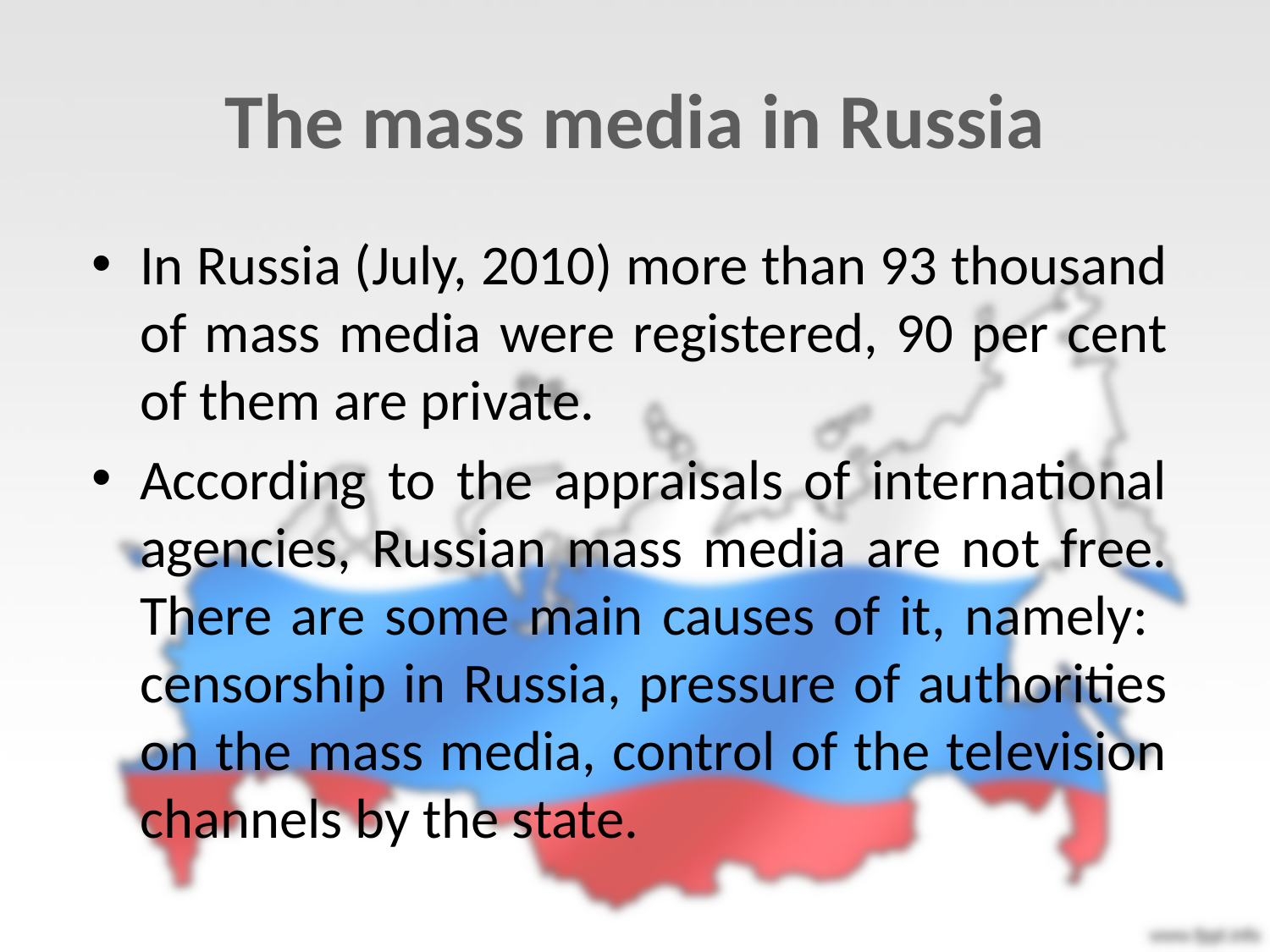

# The mass media in Russia
In Russia (July, 2010) more than 93 thousand of mass media were registered, 90 per cent of them are private.
According to the appraisals of international agencies, Russian mass media are not free. There are some main causes of it, namely:  censorship in Russia, pressure of authorities on the mass media, control of the television channels by the state.